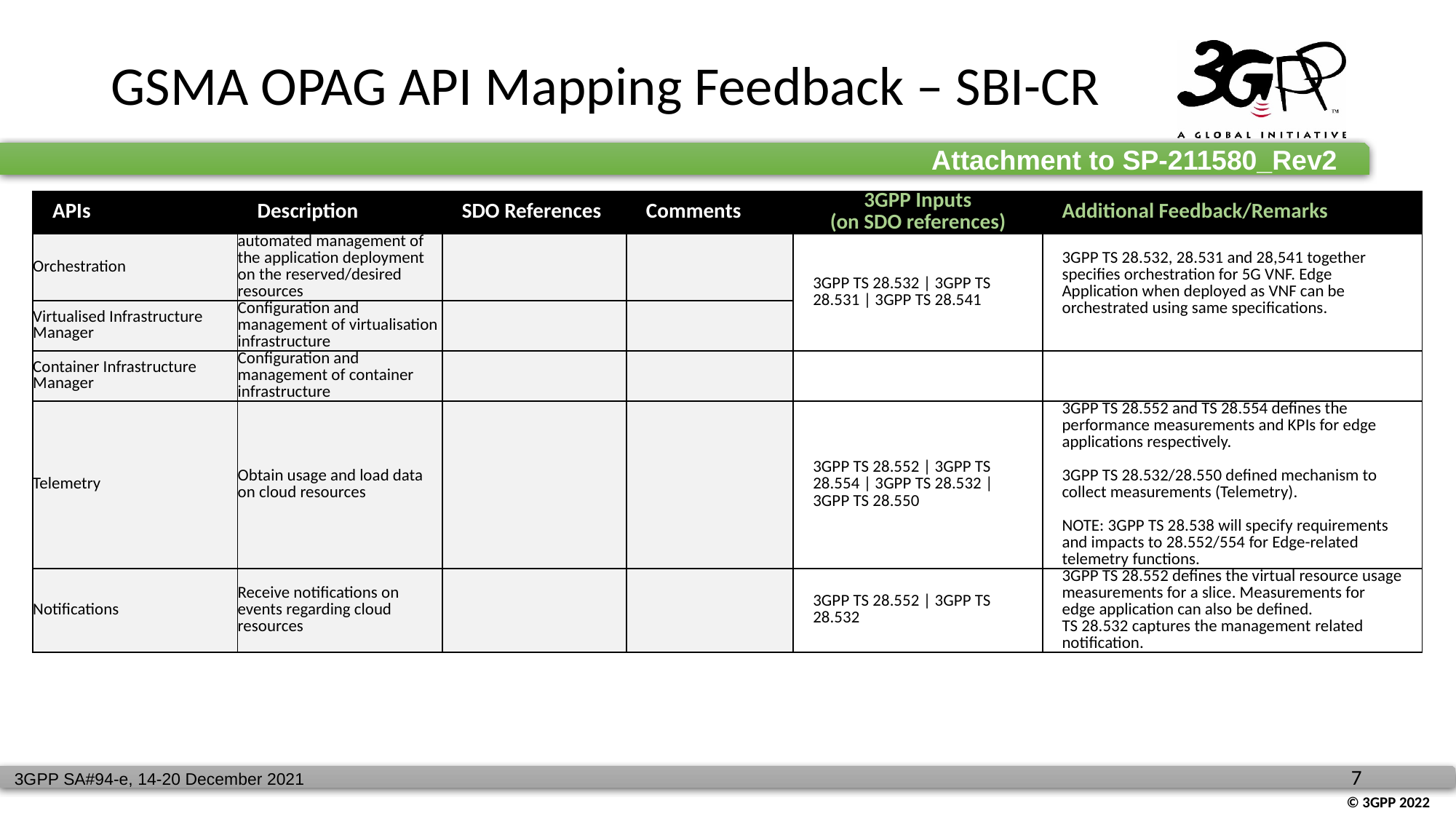

GSMA OPAG API Mapping Feedback – SBI-CR
| APIs | Description | SDO References | Comments | 3GPP Inputs (on SDO references) | Additional Feedback/Remarks |
| --- | --- | --- | --- | --- | --- |
| Orchestration | automated management of the application deployment on the reserved/desired resources |  |  | 3GPP TS 28.532 | 3GPP TS 28.531 | 3GPP TS 28.541 | 3GPP TS 28.532, 28.531 and 28,541 together specifies orchestration for 5G VNF. Edge Application when deployed as VNF can be orchestrated using same specifications. |
| Virtualised Infrastructure Manager | Configuration and management of virtualisation infrastructure |  |  |  |  |
| Container Infrastructure Manager | Configuration and management of container infrastructure |  |  |  |  |
| Telemetry | Obtain usage and load data on cloud resources |  |  | 3GPP TS 28.552 | 3GPP TS 28.554 | 3GPP TS 28.532 | 3GPP TS 28.550 | 3GPP TS 28.552 and TS 28.554 defines the performance measurements and KPIs for edge applications respectively. 3GPP TS 28.532/28.550 defined mechanism to collect measurements (Telemetry). NOTE: 3GPP TS 28.538 will specify requirements and impacts to 28.552/554 for Edge-related telemetry functions. |
| Notifications | Receive notifications on events regarding cloud resources |  |  | 3GPP TS 28.552 | 3GPP TS 28.532 | 3GPP TS 28.552 defines the virtual resource usage measurements for a slice. Measurements for edge application can also be defined. TS 28.532 captures the management related notification. |